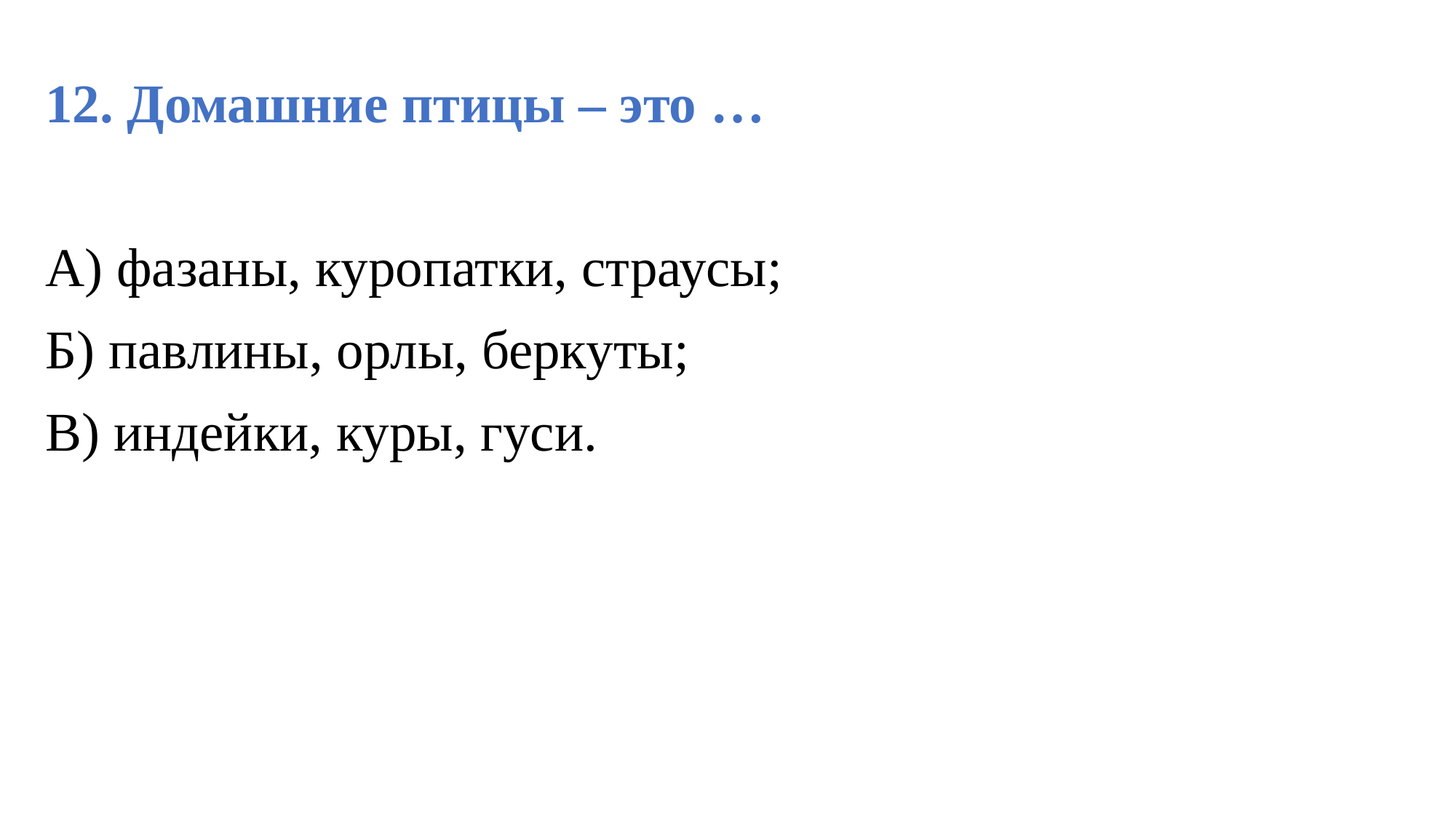

12. Домашние птицы – это …

А) фазаны, куропатки, страусы;
Б) павлины, орлы, беркуты;
В) индейки, куры, гуси.